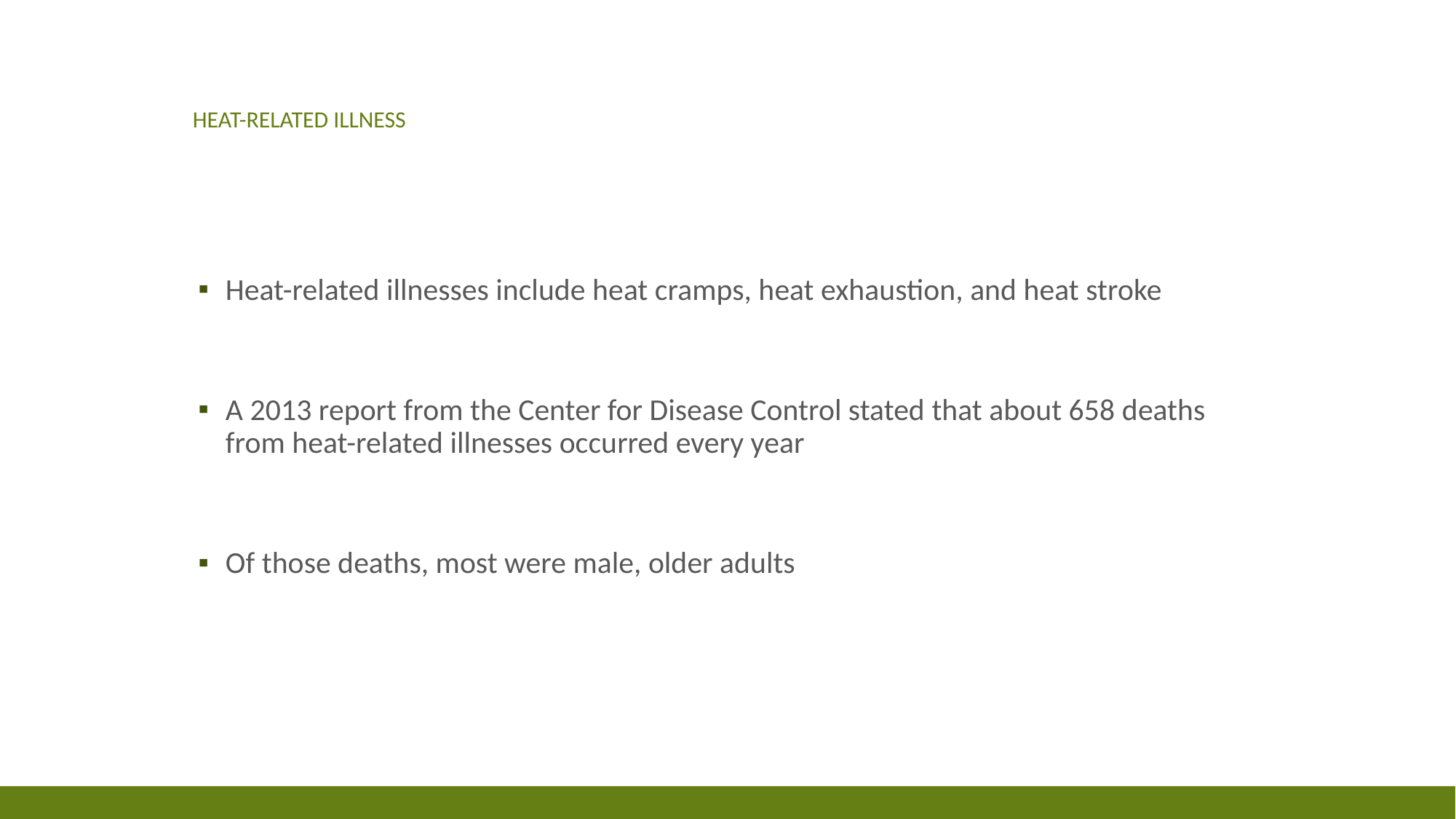

# Heat-Related Illness

Heat-related illnesses include heat cramps, heat exhaustion, and heat stroke

A 2013 report from the Center for Disease Control stated that about 658 deaths from heat-related illnesses occurred every year

Of those deaths, most were male, older adults